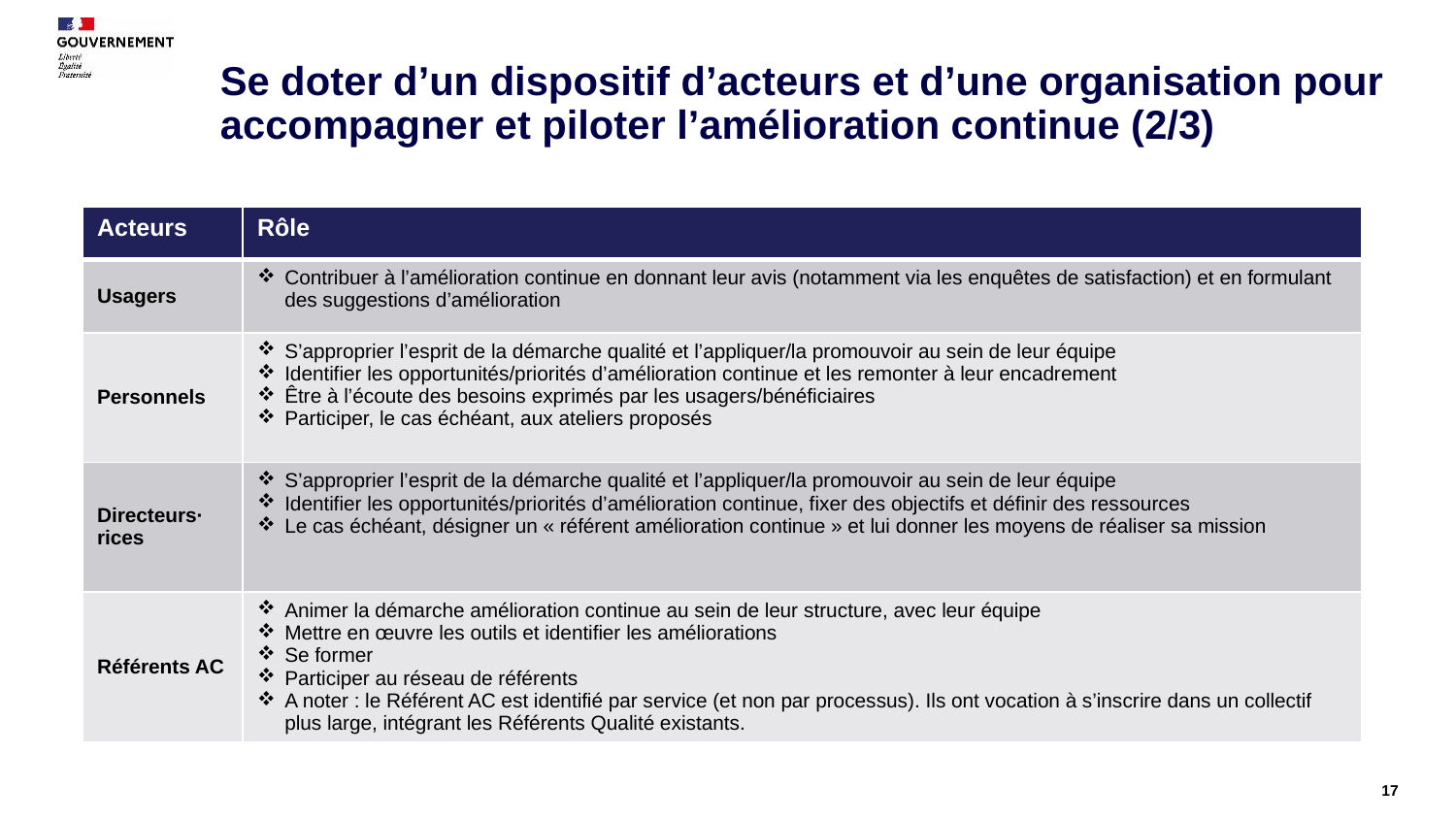

Se doter d’un dispositif d’acteurs et d’une organisation pour accompagner et piloter l’amélioration continue (2/3)

| Acteurs | Rôle |
| --- | --- |
| Usagers | Contribuer à l’amélioration continue en donnant leur avis (notamment via les enquêtes de satisfaction) et en formulant des suggestions d’amélioration |
| Personnels | S’approprier l’esprit de la démarche qualité et l’appliquer/la promouvoir au sein de leur équipe Identifier les opportunités/priorités d’amélioration continue et les remonter à leur encadrement Être à l’écoute des besoins exprimés par les usagers/bénéficiaires Participer, le cas échéant, aux ateliers proposés |
| Directeurs· rices | S’approprier l’esprit de la démarche qualité et l’appliquer/la promouvoir au sein de leur équipe Identifier les opportunités/priorités d’amélioration continue, fixer des objectifs et définir des ressources Le cas échéant, désigner un « référent amélioration continue » et lui donner les moyens de réaliser sa mission |
| Référents AC | Animer la démarche amélioration continue au sein de leur structure, avec leur équipe Mettre en œuvre les outils et identifier les améliorations Se former Participer au réseau de référents A noter : le Référent AC est identifié par service (et non par processus). Ils ont vocation à s’inscrire dans un collectif plus large, intégrant les Référents Qualité existants. |